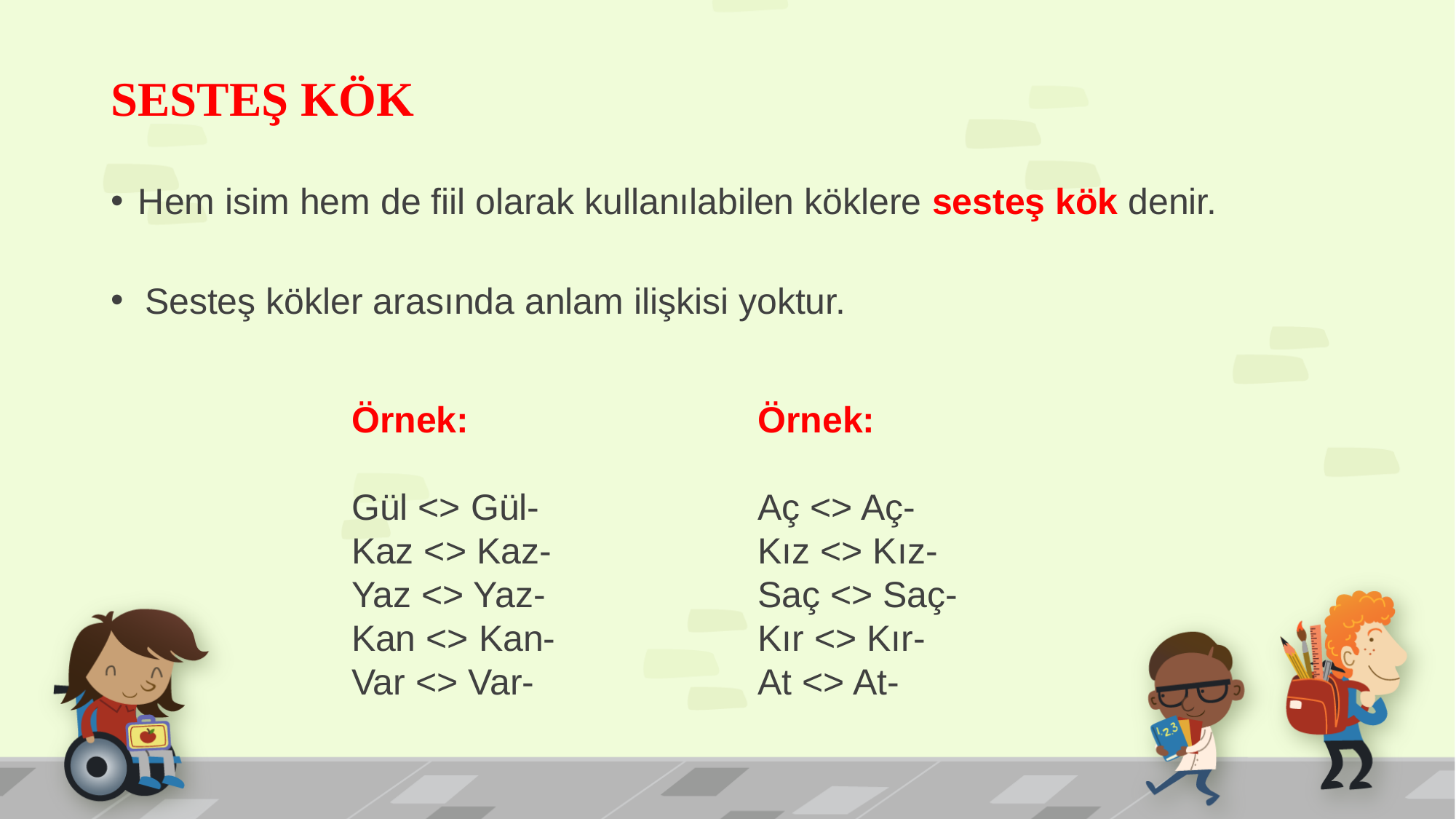

# SESTEŞ KÖK
Hem isim hem de fiil olarak kullanılabilen köklere sesteş kök denir.
Sesteş kökler arasında anlam ilişkisi yoktur.

Örnek:

Gül <> Gül-
Kaz <> Kaz-
Yaz <> Yaz-
Kan <> Kan-
Var <> Var-

Örnek:

Aç <> Aç-
Kız <> Kız-
Saç <> Saç-
Kır <> Kır-
At <> At-